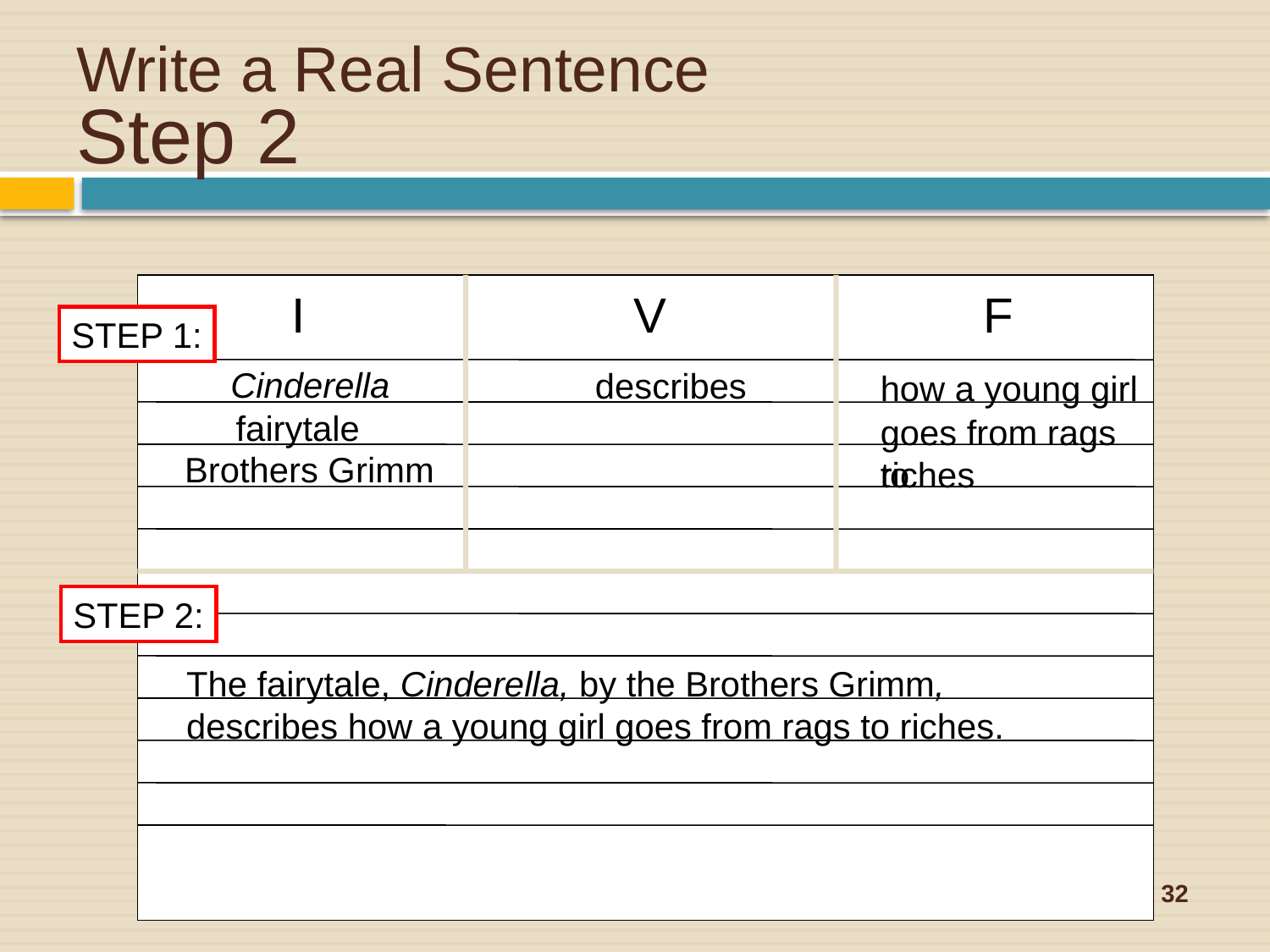

# Write a Real Sentence Step 2

I
V
F
STEP 1:

Cinderella
describes

how a young girl

fairytale

goes from rags to

Brothers Grimm

riches

STEP 2:

The fairytale, Cinderella, by the Brothers Grimm, describes how a young girl goes from rags to riches.

32